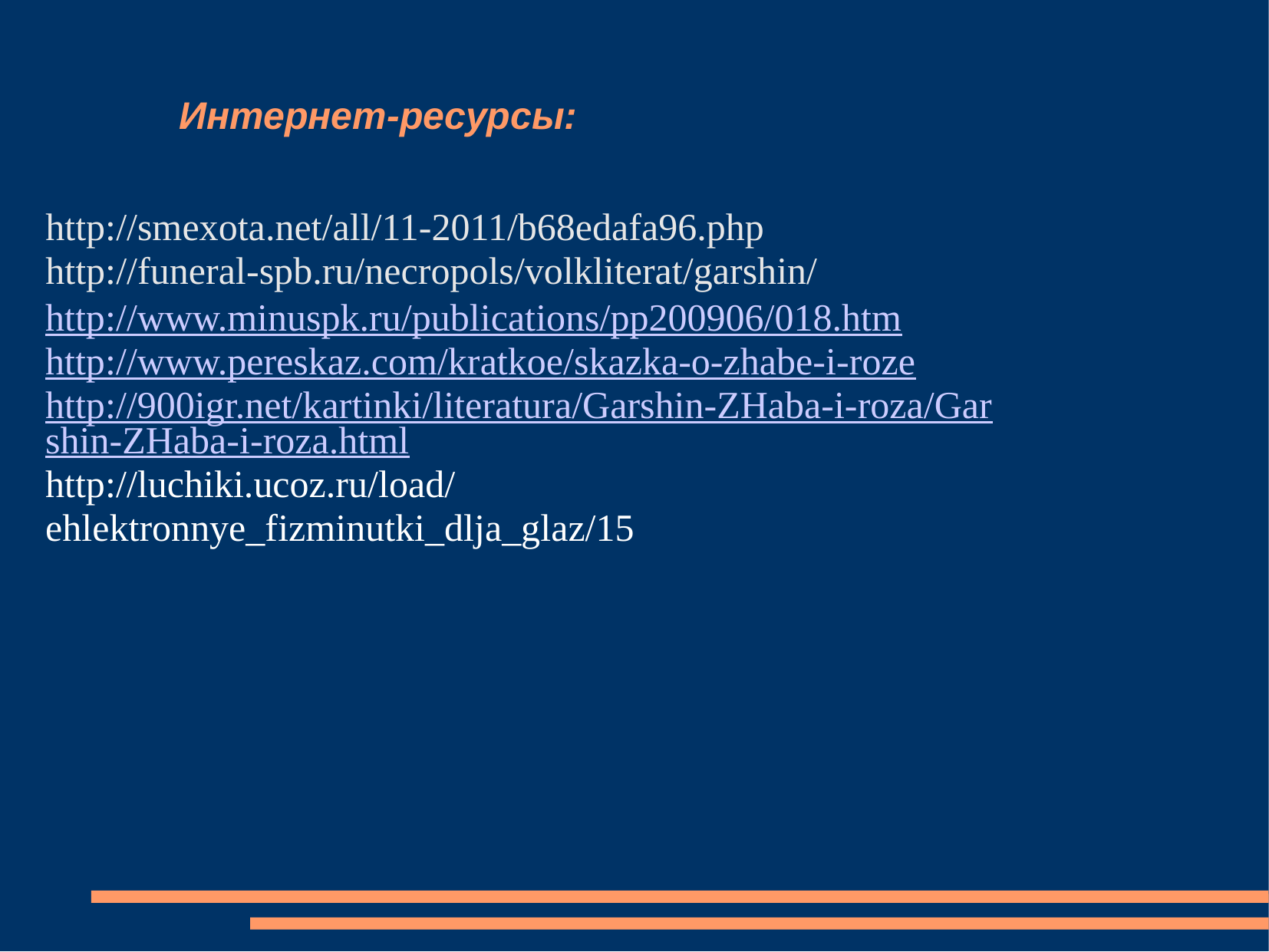

# Интернет-ресурсы:
http://smexota.net/all/11-2011/b68edafa96.php
http://funeral-spb.ru/necropols/volkliterat/garshin/
http://www.minuspk.ru/publications/pp200906/018.htm
http://www.pereskaz.com/kratkoe/skazka-o-zhabe-i-roze
http://900igr.net/kartinki/literatura/Garshin-ZHaba-i-roza/Garshin-ZHaba-i-roza.html
http://luchiki.ucoz.ru/load/ehlektronnye_fizminutki_dlja_glaz/15